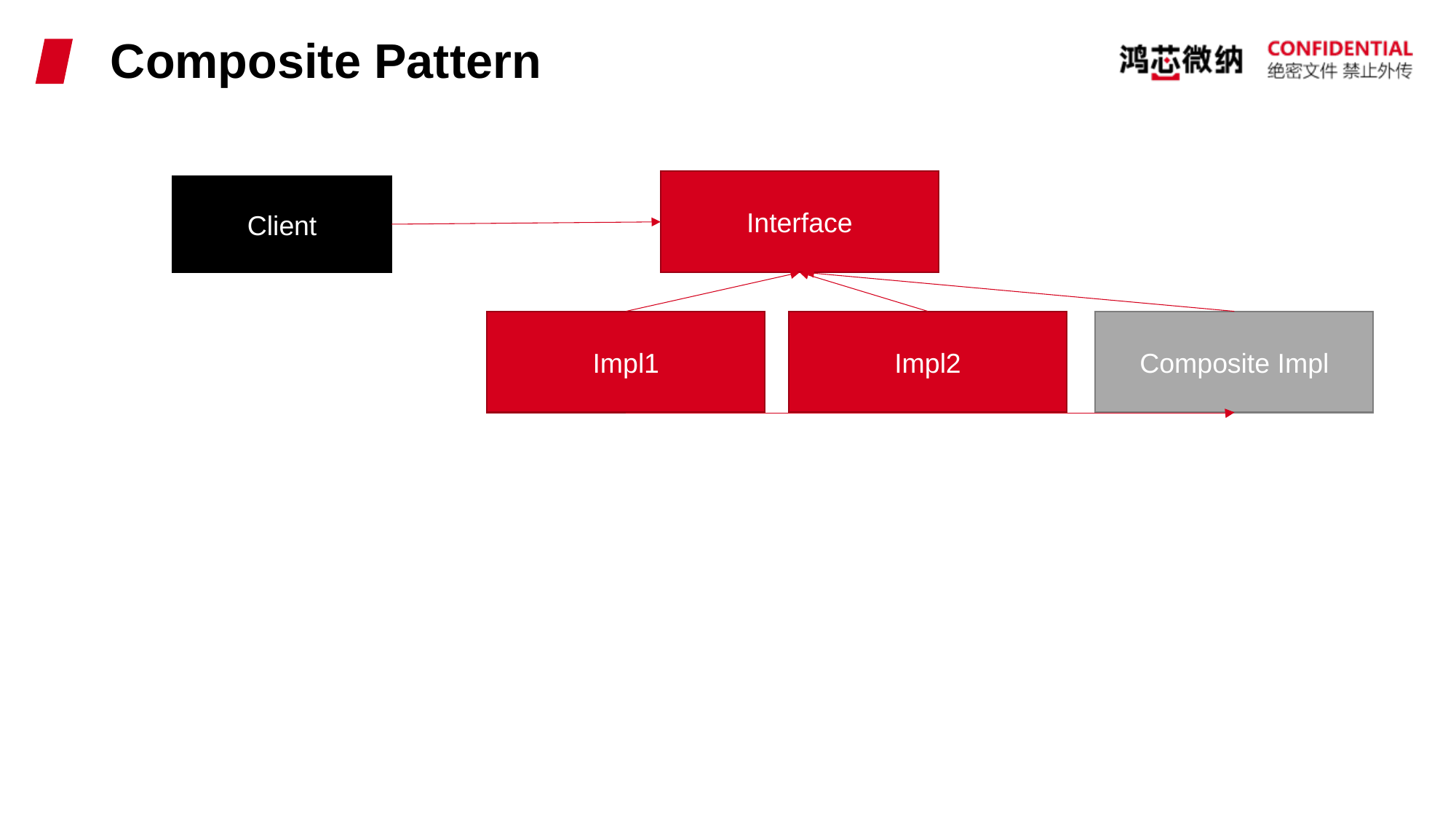

# Composite Pattern
Interface
Client
Impl2
Composite Impl
Impl1